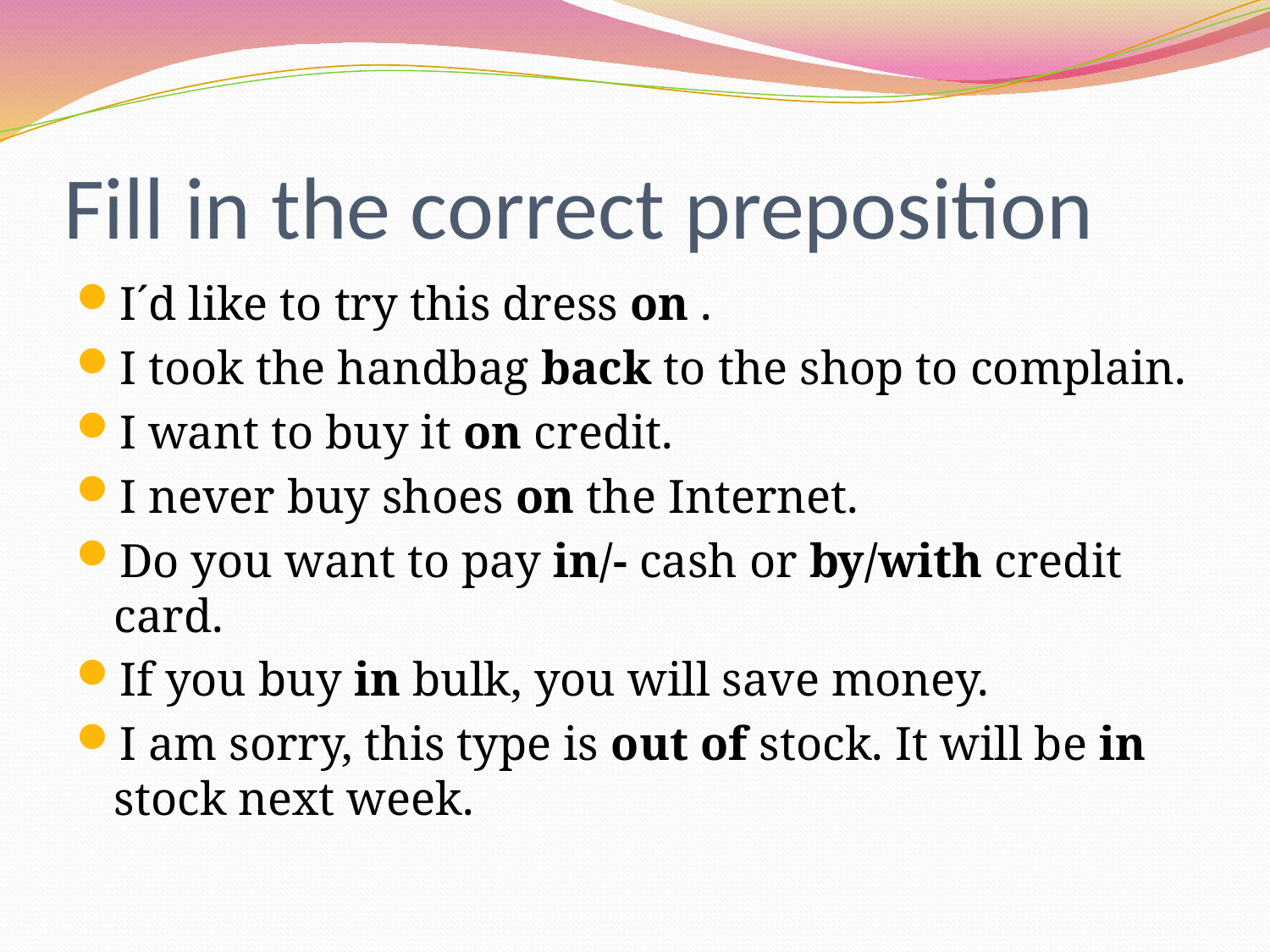

# Fill in the correct preposition
I´d like to try this dress on .
I took the handbag back to the shop to complain.
I want to buy it on credit.
I never buy shoes on the Internet.
Do you want to pay in/- cash or by/with credit card.
If you buy in bulk, you will save money.
I am sorry, this type is out of stock. It will be in stock next week.